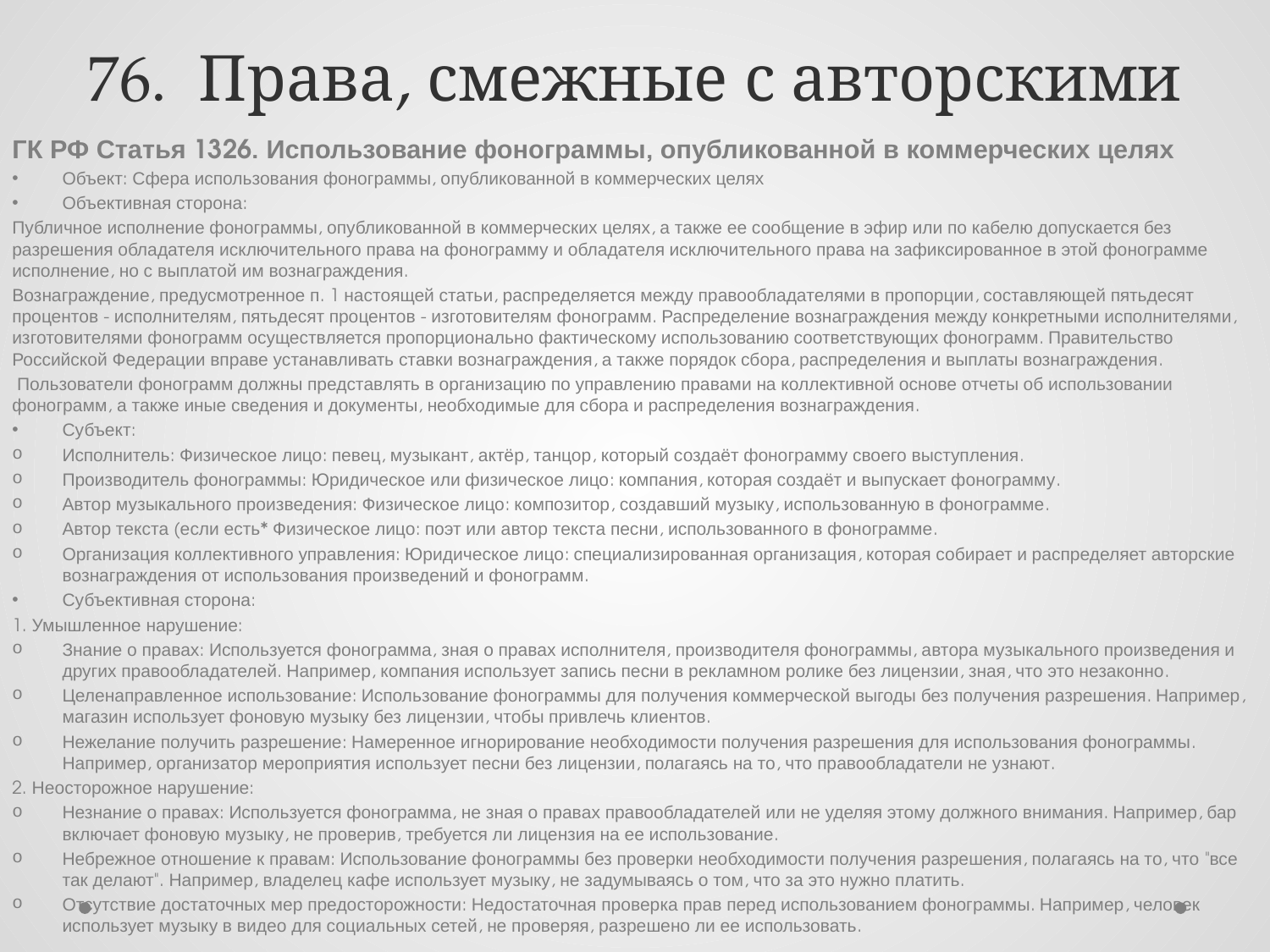

# 76.  Права, смежные с авторскими
ГК РФ Статья 1326. Использование фонограммы, опубликованной в коммерческих целях
Объект: Сфера использования фонограммы, опубликованной в коммерческих целях
Объективная сторона:
Публичное исполнение фонограммы, опубликованной в коммерческих целях, а также ее сообщение в эфир или по кабелю допускается без разрешения обладателя исключительного права на фонограмму и обладателя исключительного права на зафиксированное в этой фонограмме исполнение, но с выплатой им вознаграждения.
Вознаграждение, предусмотренное п. 1 настоящей статьи, распределяется между правообладателями в пропорции, составляющей пятьдесят процентов - исполнителям, пятьдесят процентов - изготовителям фонограмм. Распределение вознаграждения между конкретными исполнителями, изготовителями фонограмм осуществляется пропорционально фактическому использованию соответствующих фонограмм. Правительство Российской Федерации вправе устанавливать ставки вознаграждения, а также порядок сбора, распределения и выплаты вознаграждения.
 Пользователи фонограмм должны представлять в организацию по управлению правами на коллективной основе отчеты об использовании фонограмм, а также иные сведения и документы, необходимые для сбора и распределения вознаграждения.
Субъект:
Исполнитель: Физическое лицо: певец, музыкант, актёр, танцор, который создаёт фонограмму своего выступления.
Производитель фонограммы: Юридическое или физическое лицо: компания, которая создаёт и выпускает фонограмму.
Автор музыкального произведения: Физическое лицо: композитор, создавший музыку, использованную в фонограмме.
Автор текста (если есть* Физическое лицо: поэт или автор текста песни, использованного в фонограмме.
Организация коллективного управления: Юридическое лицо: специализированная организация, которая собирает и распределяет авторские вознаграждения от использования произведений и фонограмм.
Субъективная сторона:
1. Умышленное нарушение:
Знание о правах: Используется фонограмма, зная о правах исполнителя, производителя фонограммы, автора музыкального произведения и других правообладателей. Например, компания использует запись песни в рекламном ролике без лицензии, зная, что это незаконно.
Целенаправленное использование: Использование фонограммы для получения коммерческой выгоды без получения разрешения. Например, магазин использует фоновую музыку без лицензии, чтобы привлечь клиентов.
Нежелание получить разрешение: Намеренное игнорирование необходимости получения разрешения для использования фонограммы. Например, организатор мероприятия использует песни без лицензии, полагаясь на то, что правообладатели не узнают.
2. Неосторожное нарушение:
Незнание о правах: Используется фонограмма, не зная о правах правообладателей или не уделяя этому должного внимания. Например, бар включает фоновую музыку, не проверив, требуется ли лицензия на ее использование.
Небрежное отношение к правам: Использование фонограммы без проверки необходимости получения разрешения, полагаясь на то, что "все так делают". Например, владелец кафе использует музыку, не задумываясь о том, что за это нужно платить.
Отсутствие достаточных мер предосторожности: Недостаточная проверка прав перед использованием фонограммы. Например, человек использует музыку в видео для социальных сетей, не проверяя, разрешено ли ее использовать.